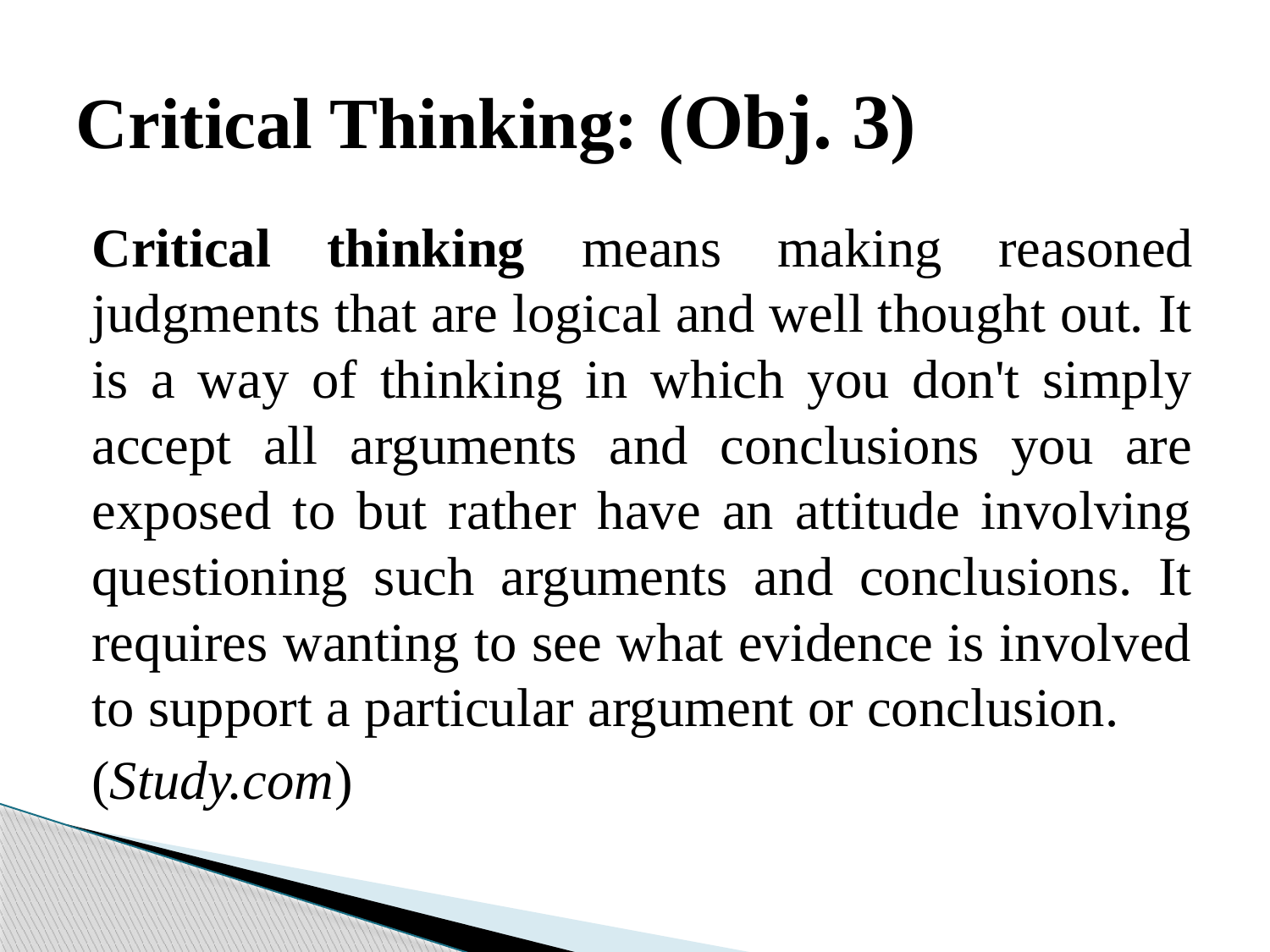

# Critical Thinking: (Obj. 3)
Critical thinking means making reasoned judgments that are logical and well thought out. It is a way of thinking in which you don't simply accept all arguments and conclusions you are exposed to but rather have an attitude involving questioning such arguments and conclusions. It requires wanting to see what evidence is involved to support a particular argument or conclusion.
					(Study.com)